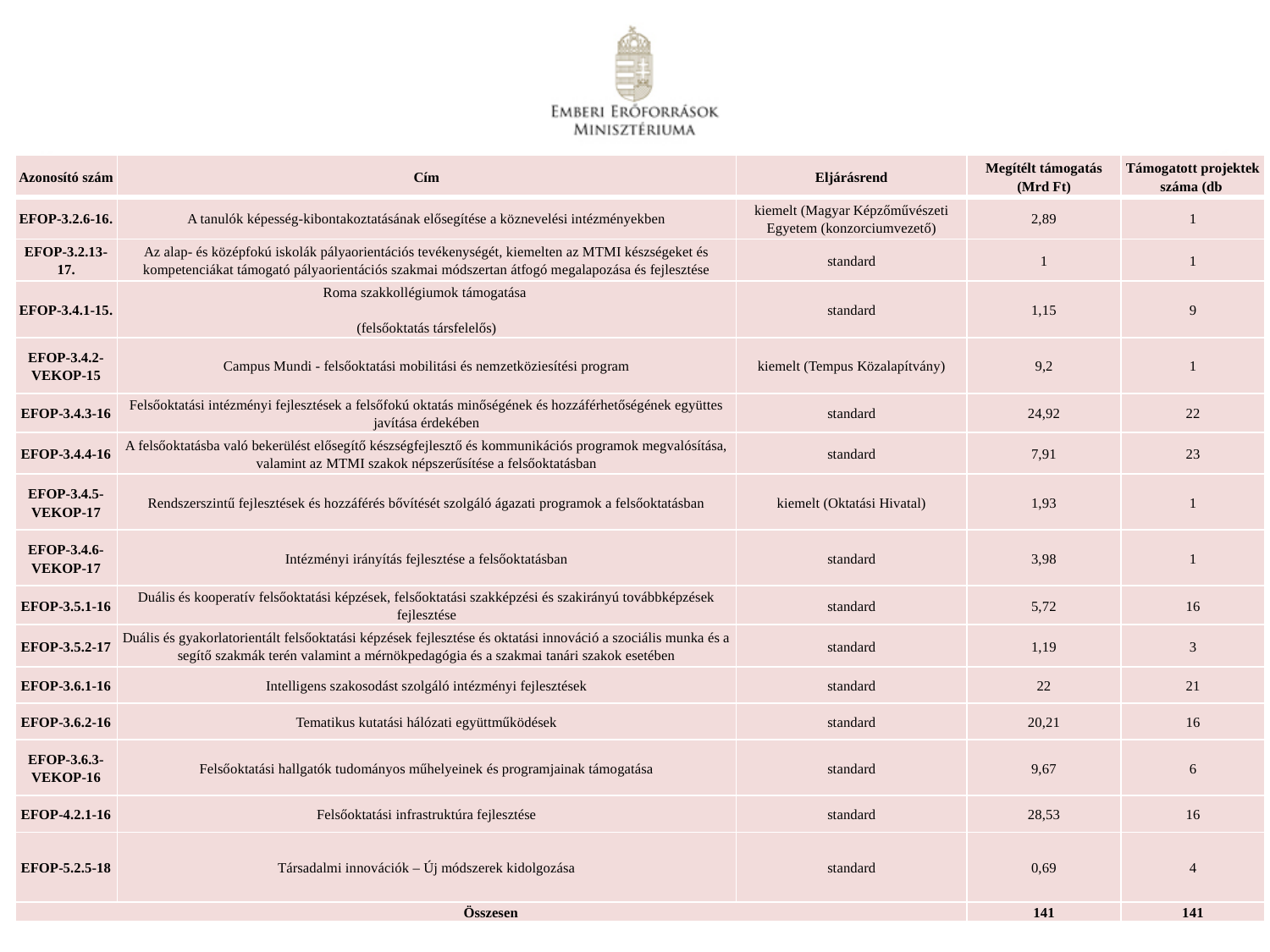

| Azonosító szám | Cím | Eljárásrend | Megítélt támogatás (Mrd Ft) | Támogatott projektek száma (db |
| --- | --- | --- | --- | --- |
| EFOP-3.2.6-16. | A tanulók képesség-kibontakoztatásának elősegítése a köznevelési intézményekben | kiemelt (Magyar Képzőművészeti Egyetem (konzorciumvezető) | 2,89 | 1 |
| EFOP-3.2.13-17. | Az alap- és középfokú iskolák pályaorientációs tevékenységét, kiemelten az MTMI készségeket és kompetenciákat támogató pályaorientációs szakmai módszertan átfogó megalapozása és fejlesztése | standard | 1 | 1 |
| EFOP-3.4.1-15. | Roma szakkollégiumok támogatása (felsőoktatás társfelelős) | standard | 1,15 | 9 |
| EFOP-3.4.2-VEKOP-15 | Campus Mundi - felsőoktatási mobilitási és nemzetköziesítési program | kiemelt (Tempus Közalapítvány) | 9,2 | 1 |
| EFOP-3.4.3-16 | Felsőoktatási intézményi fejlesztések a felsőfokú oktatás minőségének és hozzáférhetőségének együttes javítása érdekében | standard | 24,92 | 22 |
| EFOP-3.4.4-16 | A felsőoktatásba való bekerülést elősegítő készségfejlesztő és kommunikációs programok megvalósítása, valamint az MTMI szakok népszerűsítése a felsőoktatásban | standard | 7,91 | 23 |
| EFOP-3.4.5-VEKOP-17 | Rendszerszintű fejlesztések és hozzáférés bővítését szolgáló ágazati programok a felsőoktatásban | kiemelt (Oktatási Hivatal) | 1,93 | 1 |
| EFOP-3.4.6-VEKOP-17 | Intézményi irányítás fejlesztése a felsőoktatásban | standard | 3,98 | 1 |
| EFOP-3.5.1-16 | Duális és kooperatív felsőoktatási képzések, felsőoktatási szakképzési és szakirányú továbbképzések fejlesztése | standard | 5,72 | 16 |
| EFOP-3.5.2-17 | Duális és gyakorlatorientált felsőoktatási képzések fejlesztése és oktatási innováció a szociális munka és a segítő szakmák terén valamint a mérnökpedagógia és a szakmai tanári szakok esetében | standard | 1,19 | 3 |
| EFOP-3.6.1-16 | Intelligens szakosodást szolgáló intézményi fejlesztések | standard | 22 | 21 |
| EFOP-3.6.2-16 | Tematikus kutatási hálózati együttműködések | standard | 20,21 | 16 |
| EFOP-3.6.3-VEKOP-16 | Felsőoktatási hallgatók tudományos műhelyeinek és programjainak támogatása | standard | 9,67 | 6 |
| EFOP-4.2.1-16 | Felsőoktatási infrastruktúra fejlesztése | standard | 28,53 | 16 |
| EFOP-5.2.5-18 | Társadalmi innovációk – Új módszerek kidolgozása | standard | 0,69 | 4 |
| Összesen |  |  | 141 | 141 |